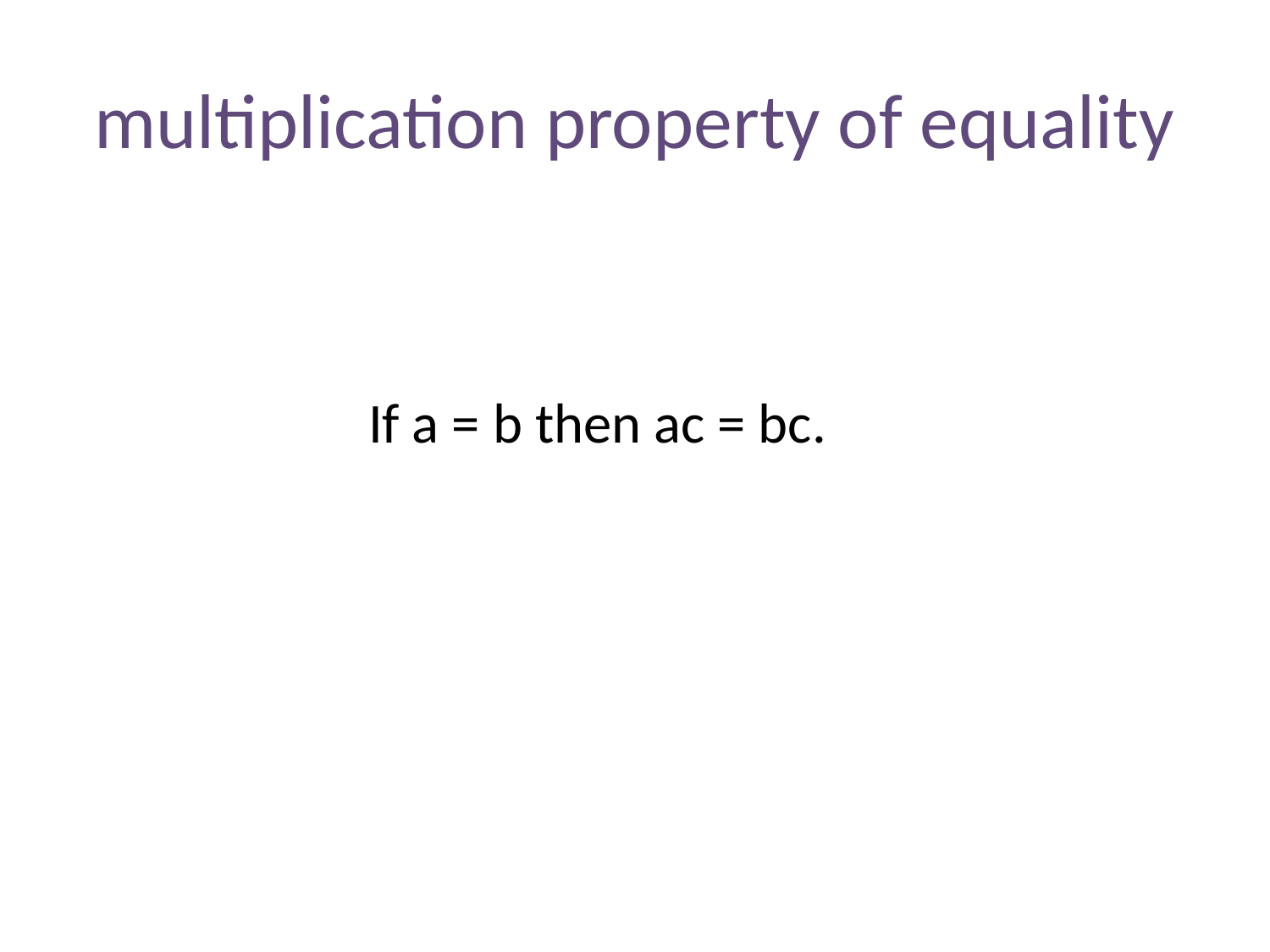

# multiplication property of equality

                       If a = b then ac = bc.